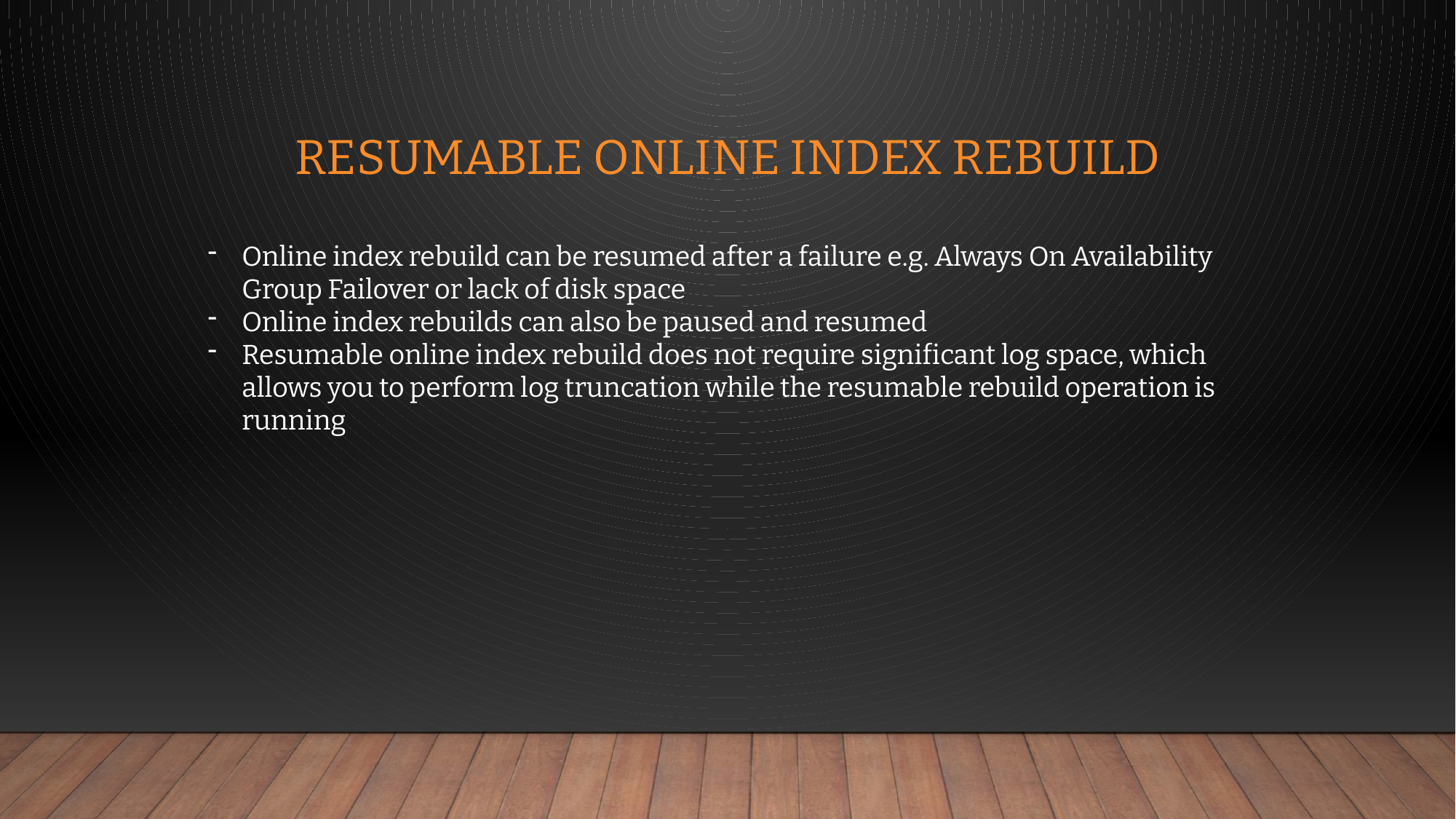

# Resumable online index rebuild
Online index rebuild can be resumed after a failure e.g. Always On Availability Group Failover or lack of disk space
Online index rebuilds can also be paused and resumed
Resumable online index rebuild does not require significant log space, which allows you to perform log truncation while the resumable rebuild operation is running